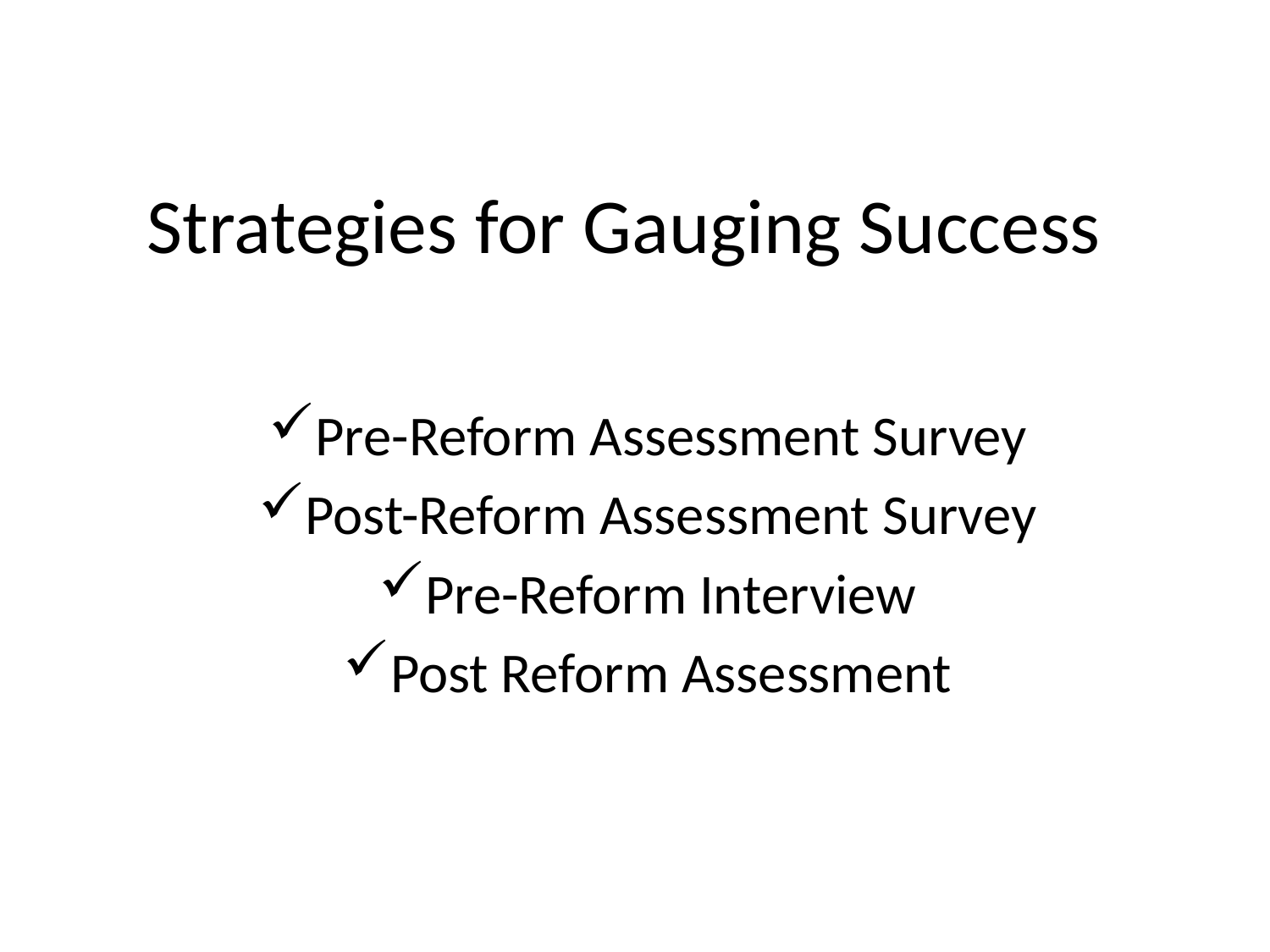

# Strategies for Gauging Success
Pre-Reform Assessment Survey
Post-Reform Assessment Survey
Pre-Reform Interview
Post Reform Assessment